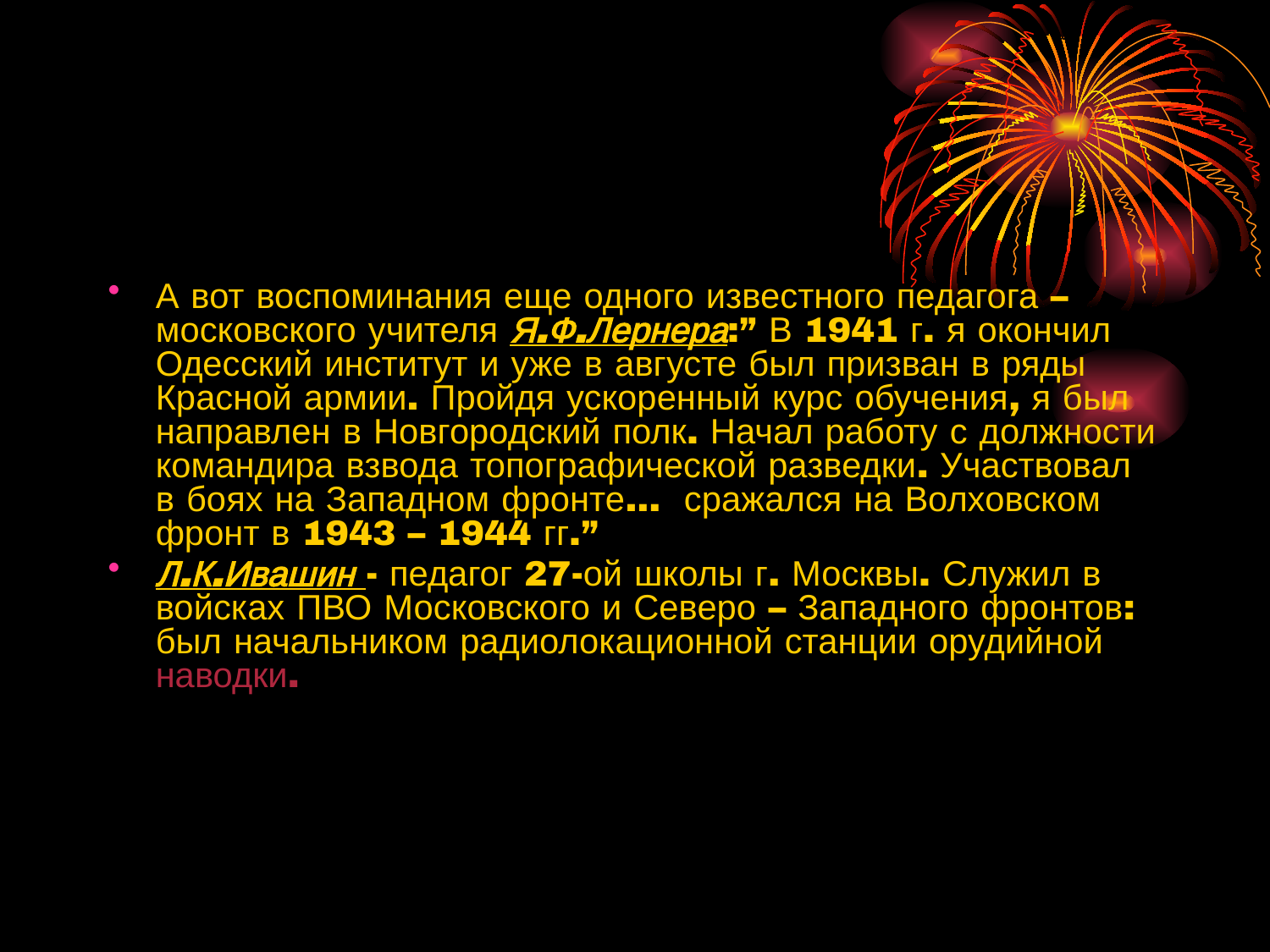

#
А вот воспоминания еще одного известного педагога – московского учителя Я.Ф.Лернера:” В 1941 г. я окончил Одесский институт и уже в августе был призван в ряды Красной армии. Пройдя ускоренный курс обучения, я был направлен в Новгородский полк. Начал работу с должности командира взвода топографической разведки. Участвовал в боях на Западном фронте…  сражался на Волховском фронт в 1943 – 1944 гг.”
Л.К.Ивашин - педагог 27-ой школы г. Москвы. Служил в войсках ПВО Московского и Северо – Западного фронтов: был начальником радиолокационной станции орудийной наводки.